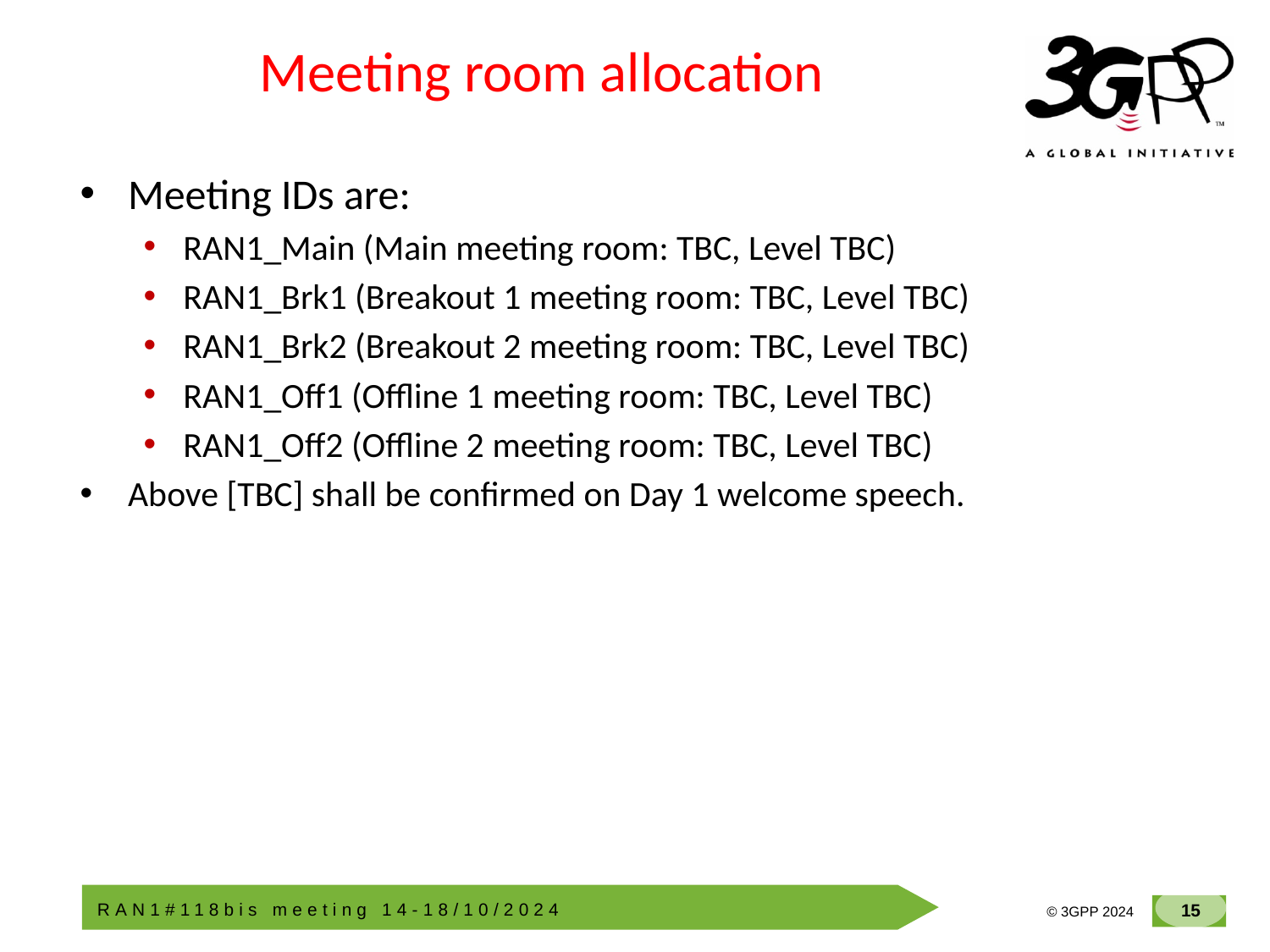

# Meeting room allocation
Meeting IDs are:
RAN1_Main (Main meeting room: TBC, Level TBC)
RAN1_Brk1 (Breakout 1 meeting room: TBC, Level TBC)
RAN1_Brk2 (Breakout 2 meeting room: TBC, Level TBC)
RAN1_Off1 (Offline 1 meeting room: TBC, Level TBC)
RAN1_Off2 (Offline 2 meeting room: TBC, Level TBC)
Above [TBC] shall be confirmed on Day 1 welcome speech.